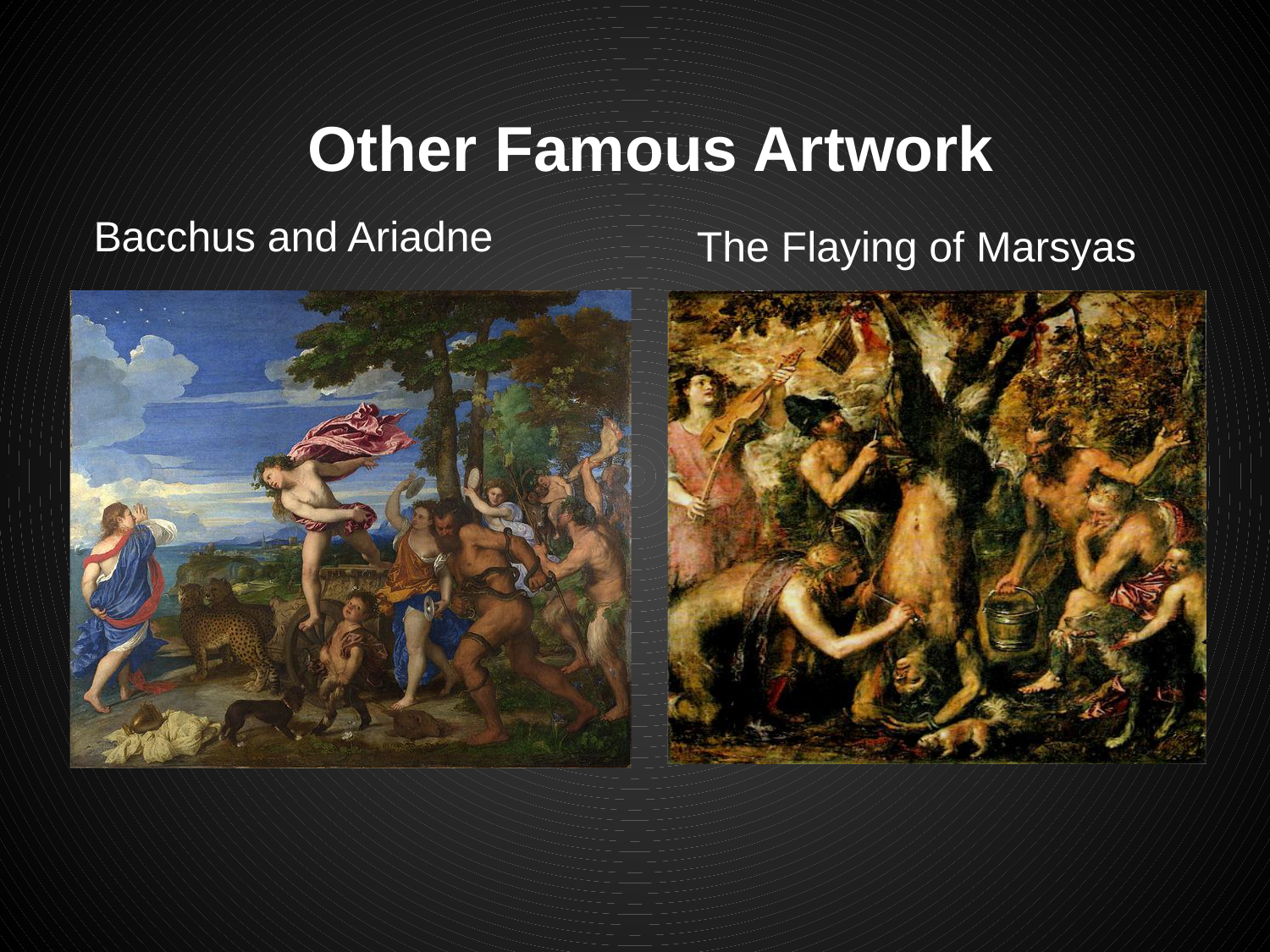

# Other Famous Artwork
Bacchus and Ariadne
The Flaying of Marsyas